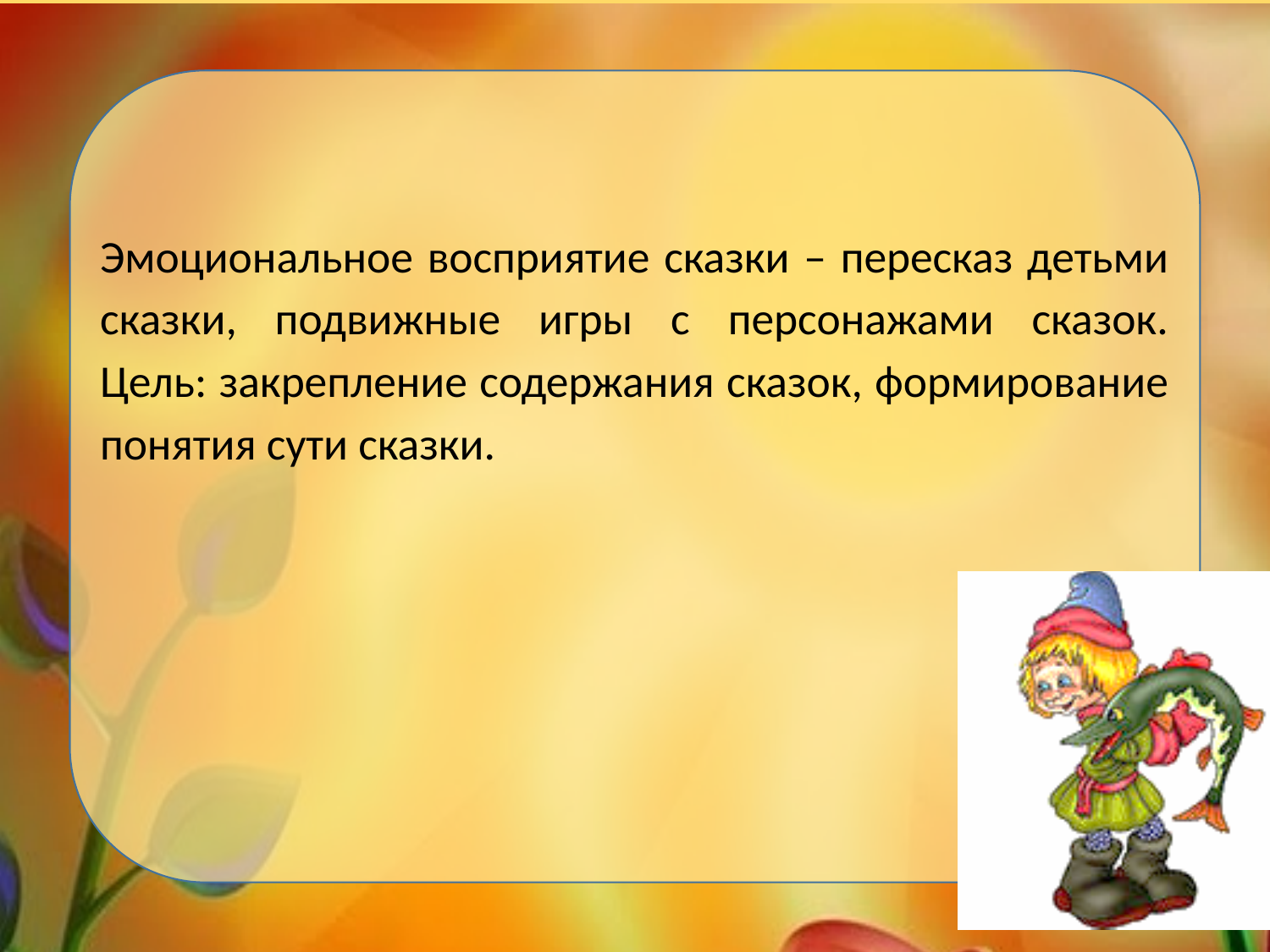

# Эмоциональное восприятие сказки – пересказ детьми сказки, подвижные игры с персонажами сказок. Цель: закрепление содержания сказок, формирование понятия сути сказки.